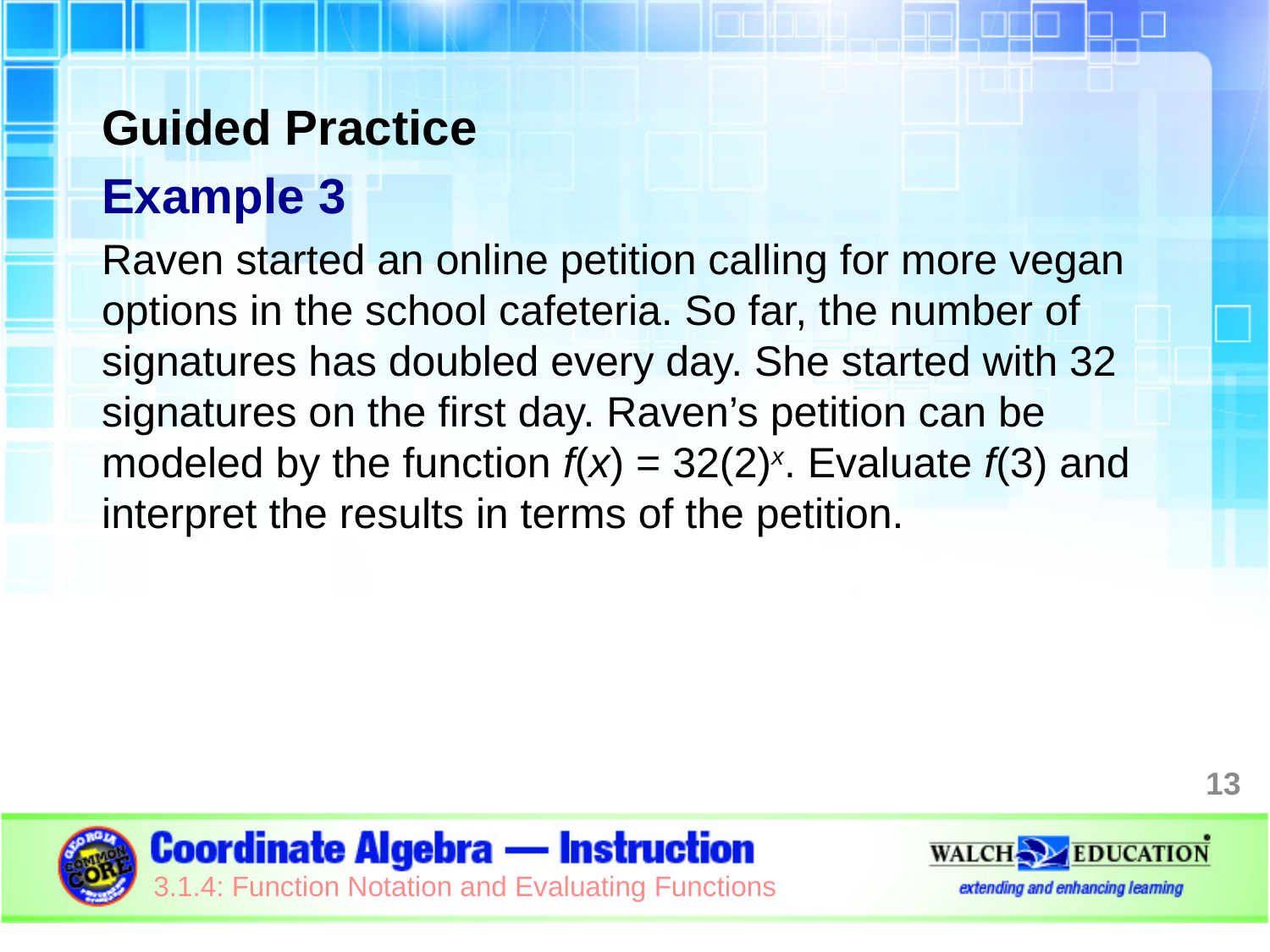

Guided Practice
Example 3
Raven started an online petition calling for more vegan options in the school cafeteria. So far, the number of signatures has doubled every day. She started with 32 signatures on the first day. Raven’s petition can be modeled by the function f(x) = 32(2)x. Evaluate f(3) and interpret the results in terms of the petition.

13
3.1.4: Function Notation and Evaluating Functions